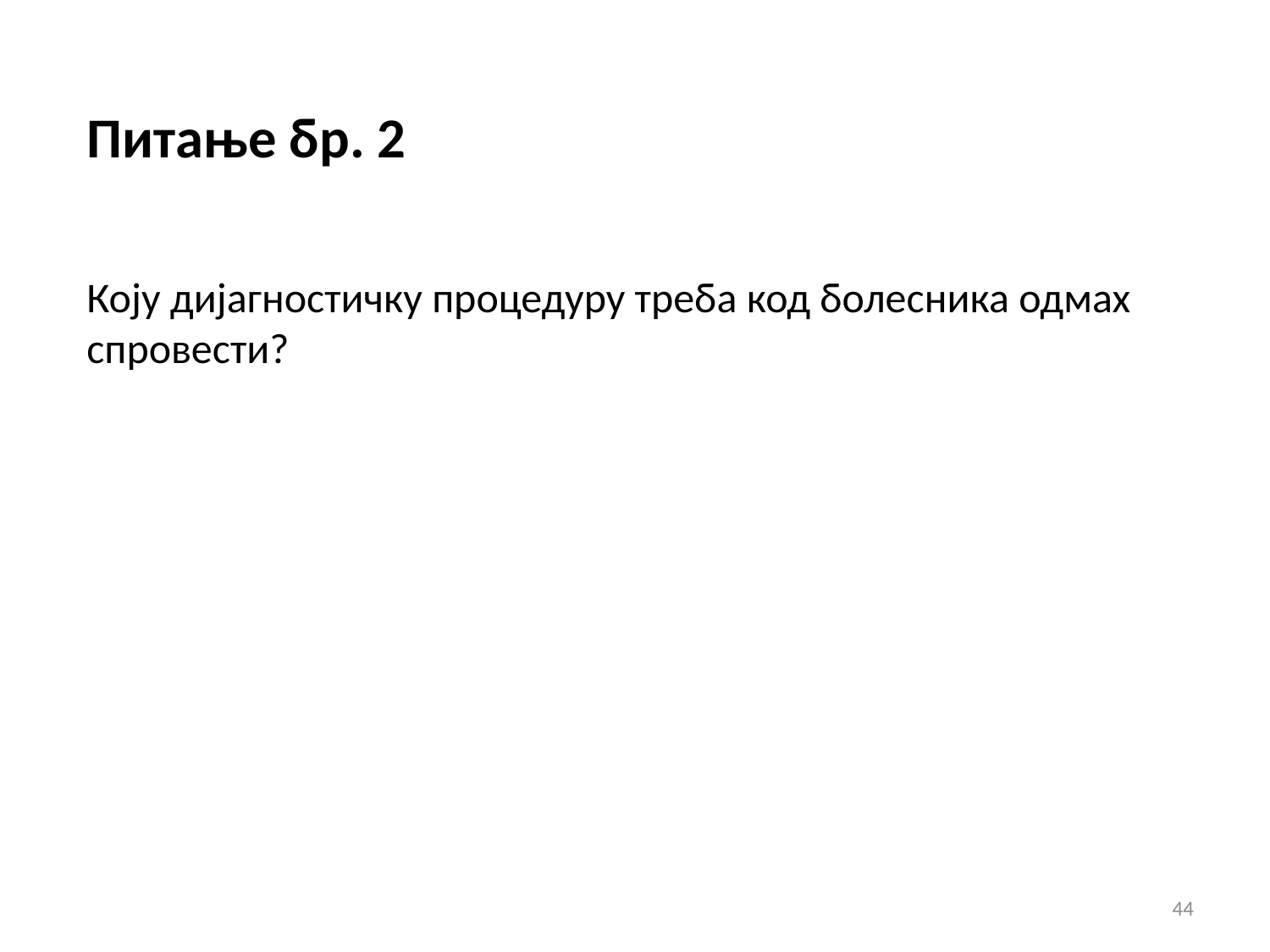

Питање бр. 2

Коју дијагностичку процедуру треба код болесника одмах спровести?
44